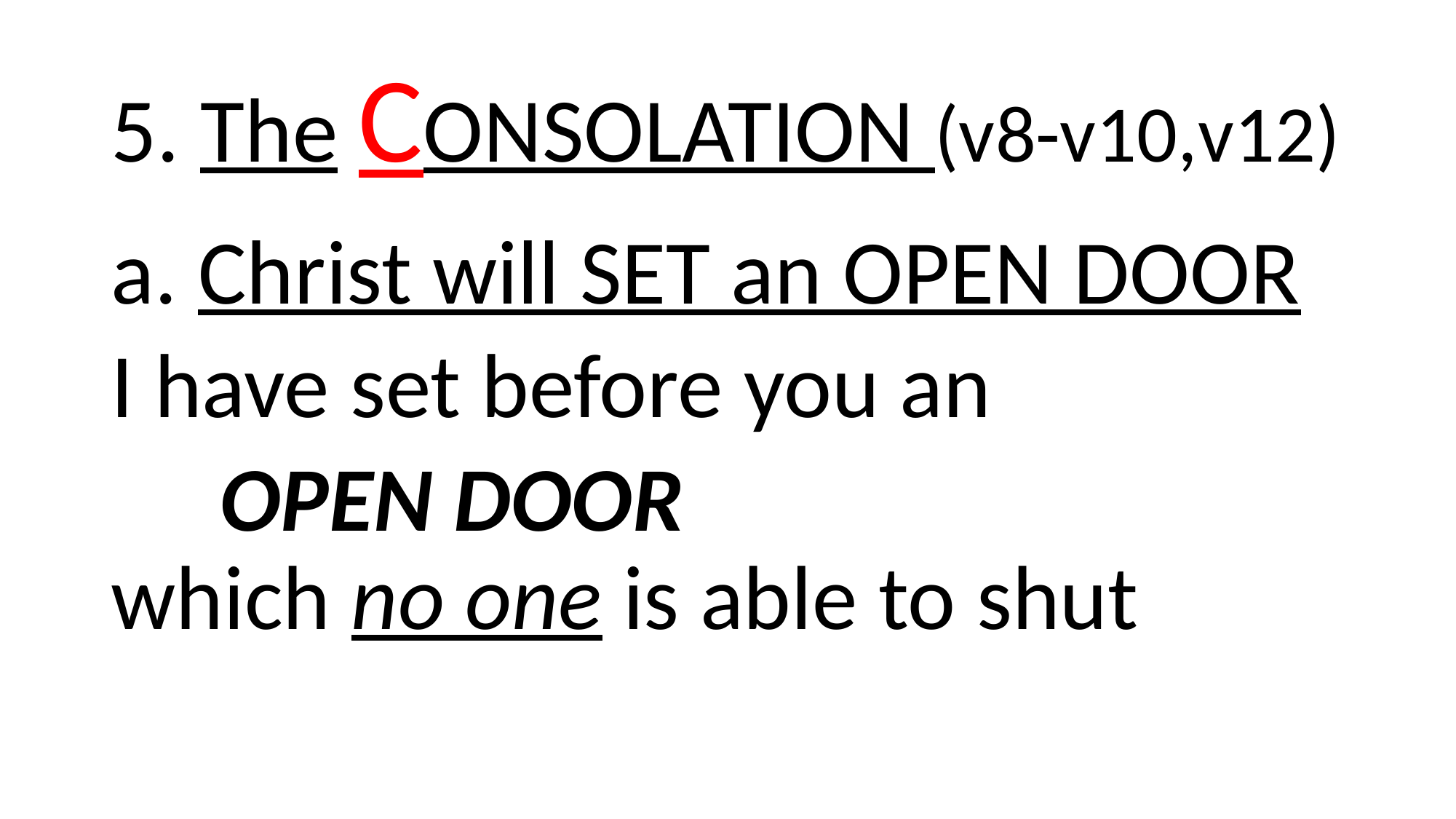

# 5. The CONSOLATION (v8-v10,v12)
a. Christ will SET an OPEN DOOR
I have set before you an
	OPEN DOOR 	which no one is able to shut